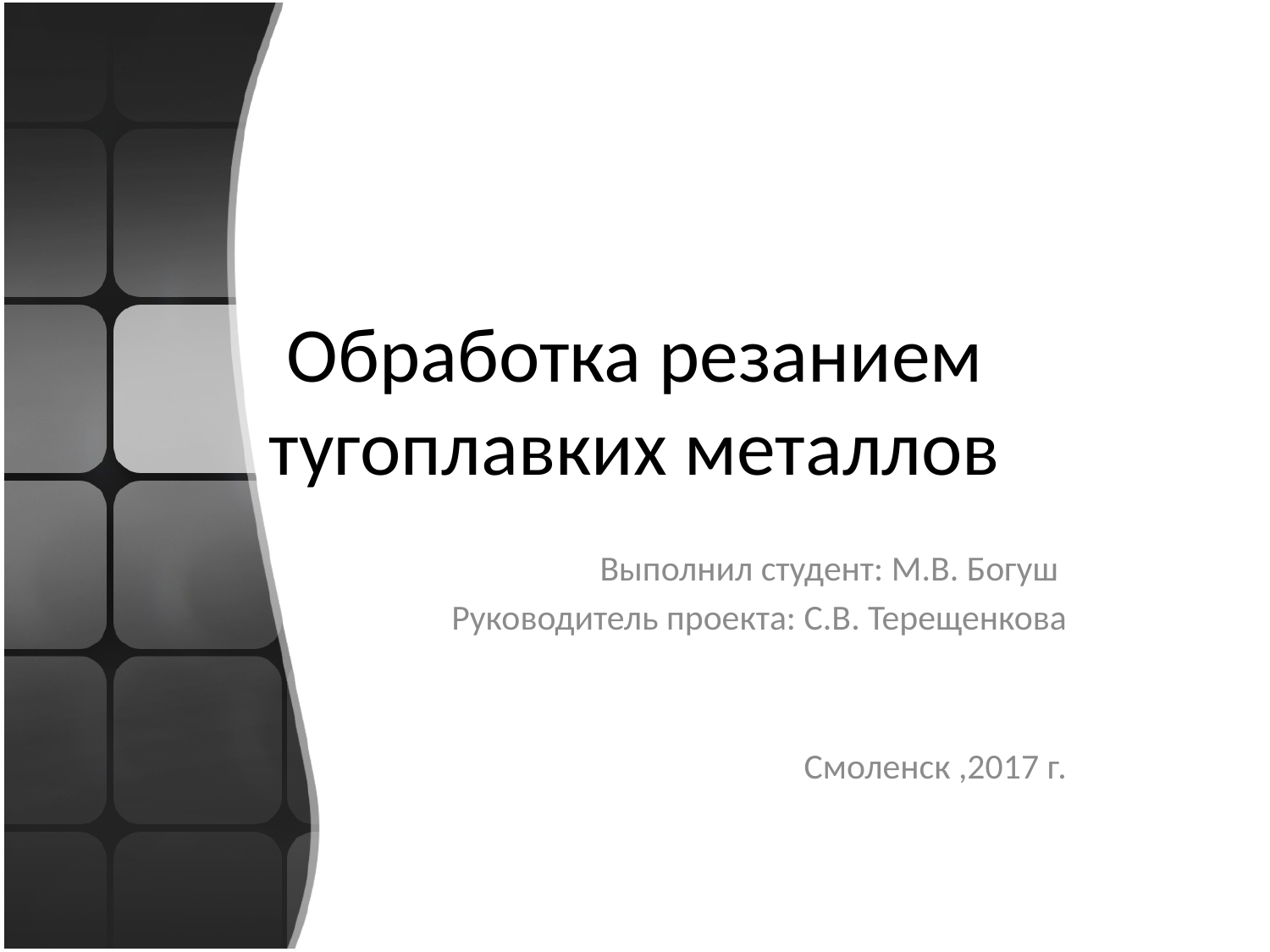

# Обработка резанием тугоплавких металлов
Выполнил студент: М.В. Богуш
Руководитель проекта: С.В. Терещенкова

Смоленск ,2017 г.